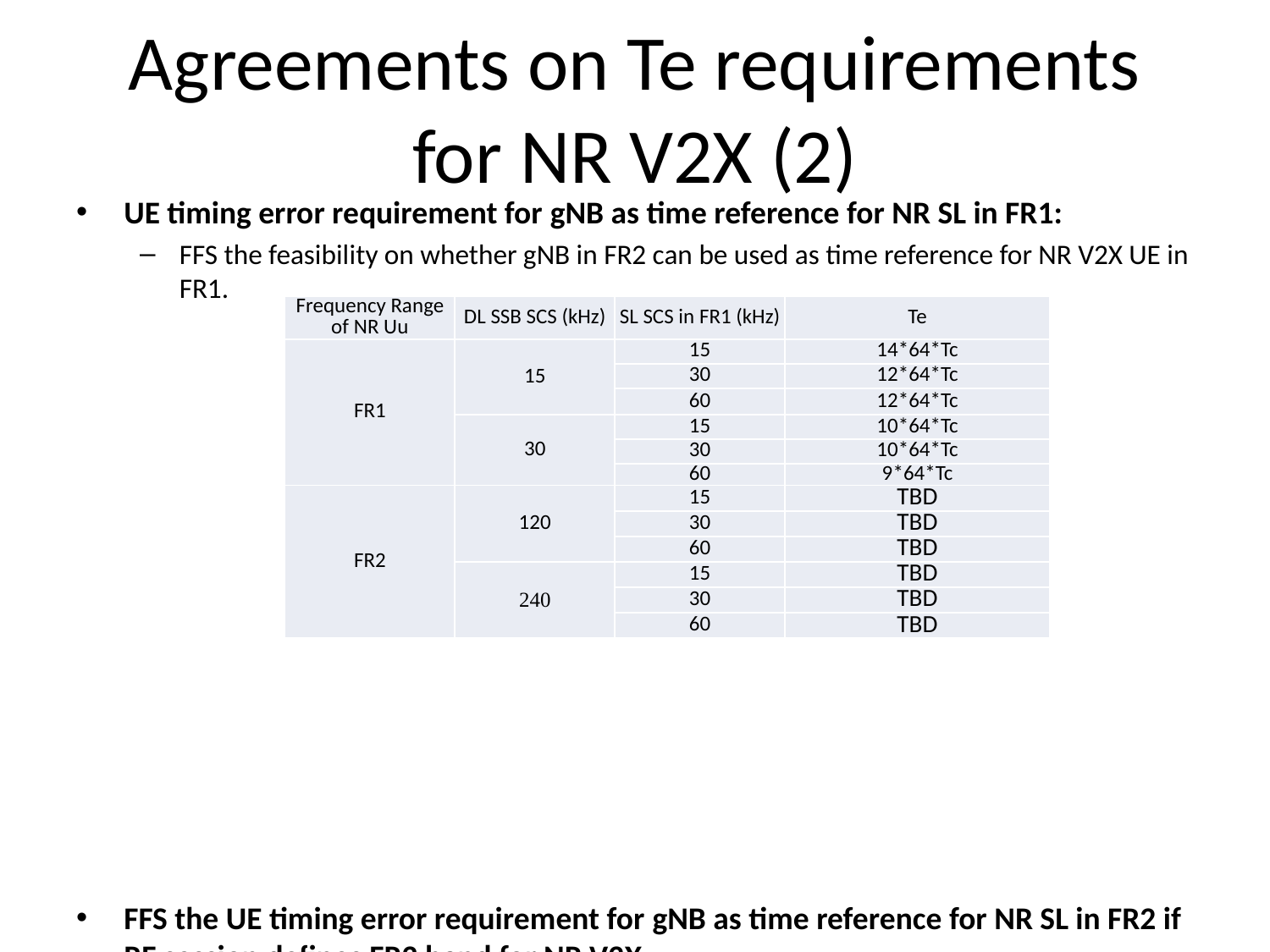

# Agreements on Te requirements for NR V2X (2)
UE timing error requirement for gNB as time reference for NR SL in FR1:
FFS the feasibility on whether gNB in FR2 can be used as time reference for NR V2X UE in FR1.

FFS the UE timing error requirement for gNB as time reference for NR SL in FR2 if RF session defines FR2 band for NR V2X.
FFS the feasibility on whether gNB in FR1 can be used as time reference for NR V2X UE in FR2.

| Frequency Range of NR Uu | DL SSB SCS (kHz) | SL SCS in FR1 (kHz) | Te |
| --- | --- | --- | --- |
| FR1 | 15 | 15 | 14\*64\*Tc |
|  |  | 30 | 12\*64\*Tc |
|  |  | 60 | 12\*64\*Tc |
|  | 30 | 15 | 10\*64\*Tc |
|  |  | 30 | 10\*64\*Tc |
|  |  | 60 | 9\*64\*Tc |
| FR2 | 120 | 15 | TBD |
|  |  | 30 | TBD |
|  |  | 60 | TBD |
|  | 240 | 15 | TBD |
|  |  | 30 | TBD |
|  |  | 60 | TBD |